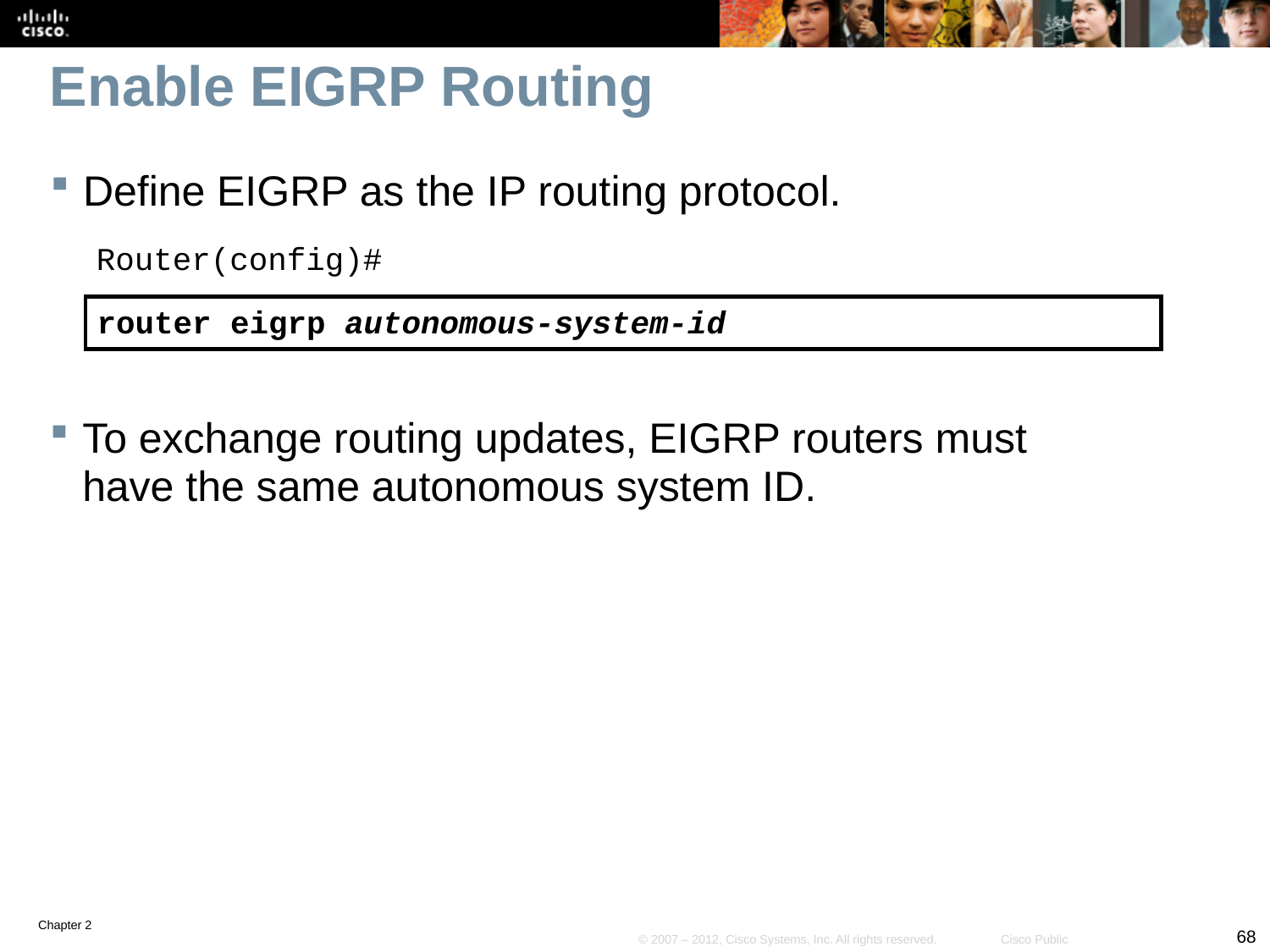

# Enable EIGRP Routing
Define EIGRP as the IP routing protocol.

Router(config)#
router eigrp autonomous-system-id
To exchange routing updates, EIGRP routers must have the same autonomous system ID.